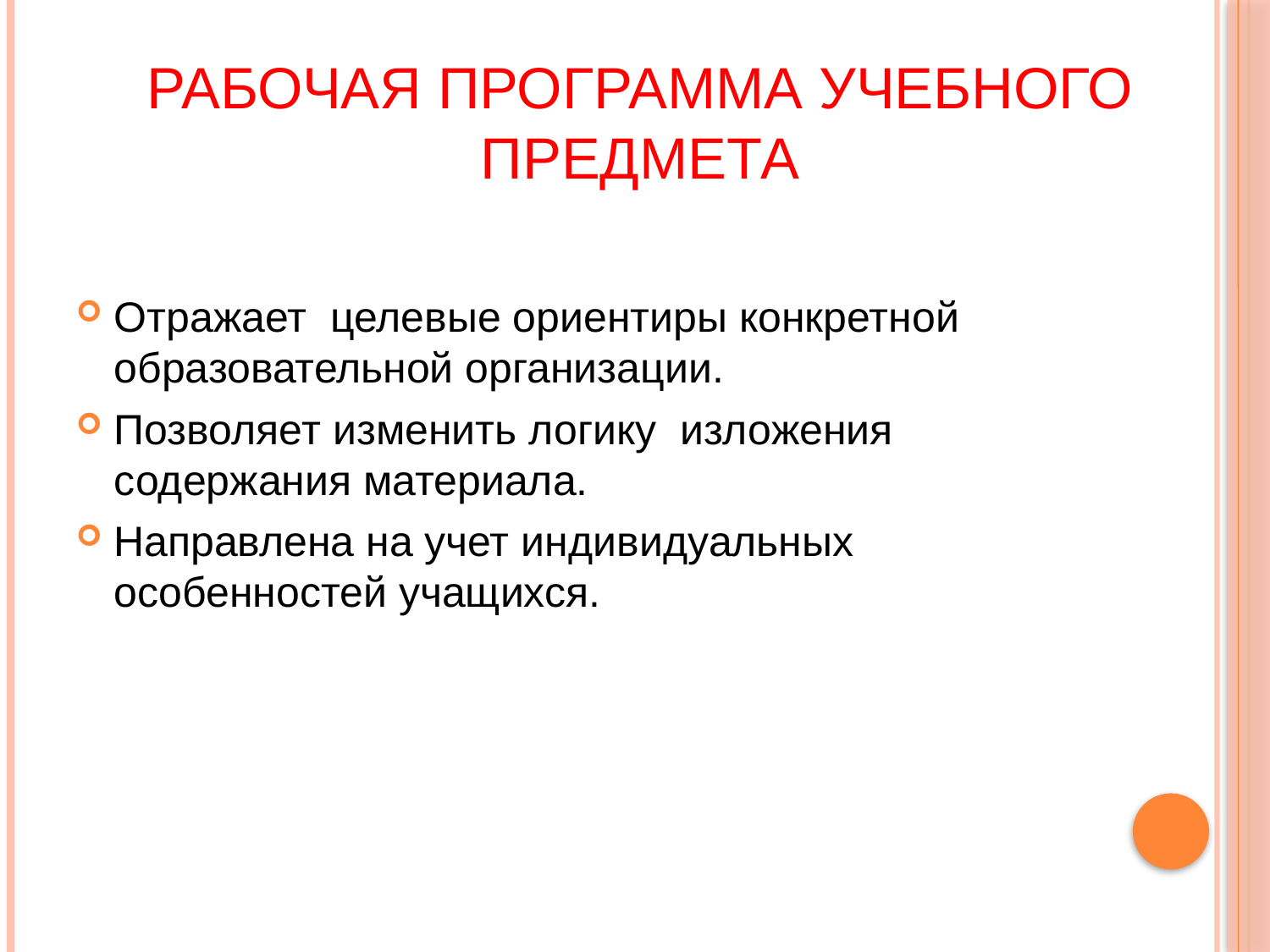

# Рабочая программа учебного предмета

Отражает  целевые ориентиры конкретной образовательной организации.
Позволяет изменить логику  изложения содержания материала.
Направлена на учет индивидуальных особенностей учащихся.